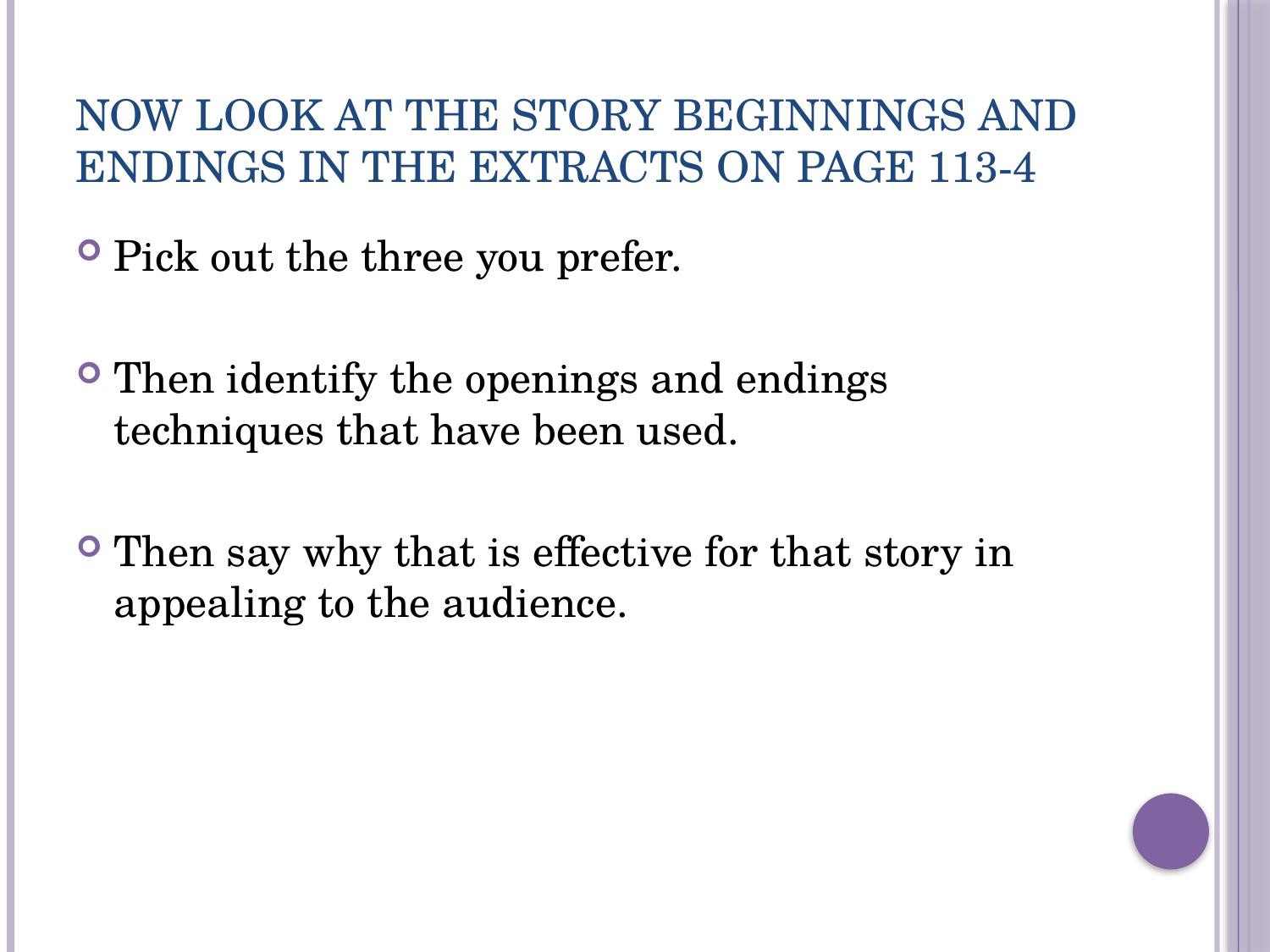

# Now look at the story beginnings and endings in the extracts on page 113-4
Pick out the three you prefer.

Then identify the openings and endings techniques that have been used.

Then say why that is effective for that story in appealing to the audience.